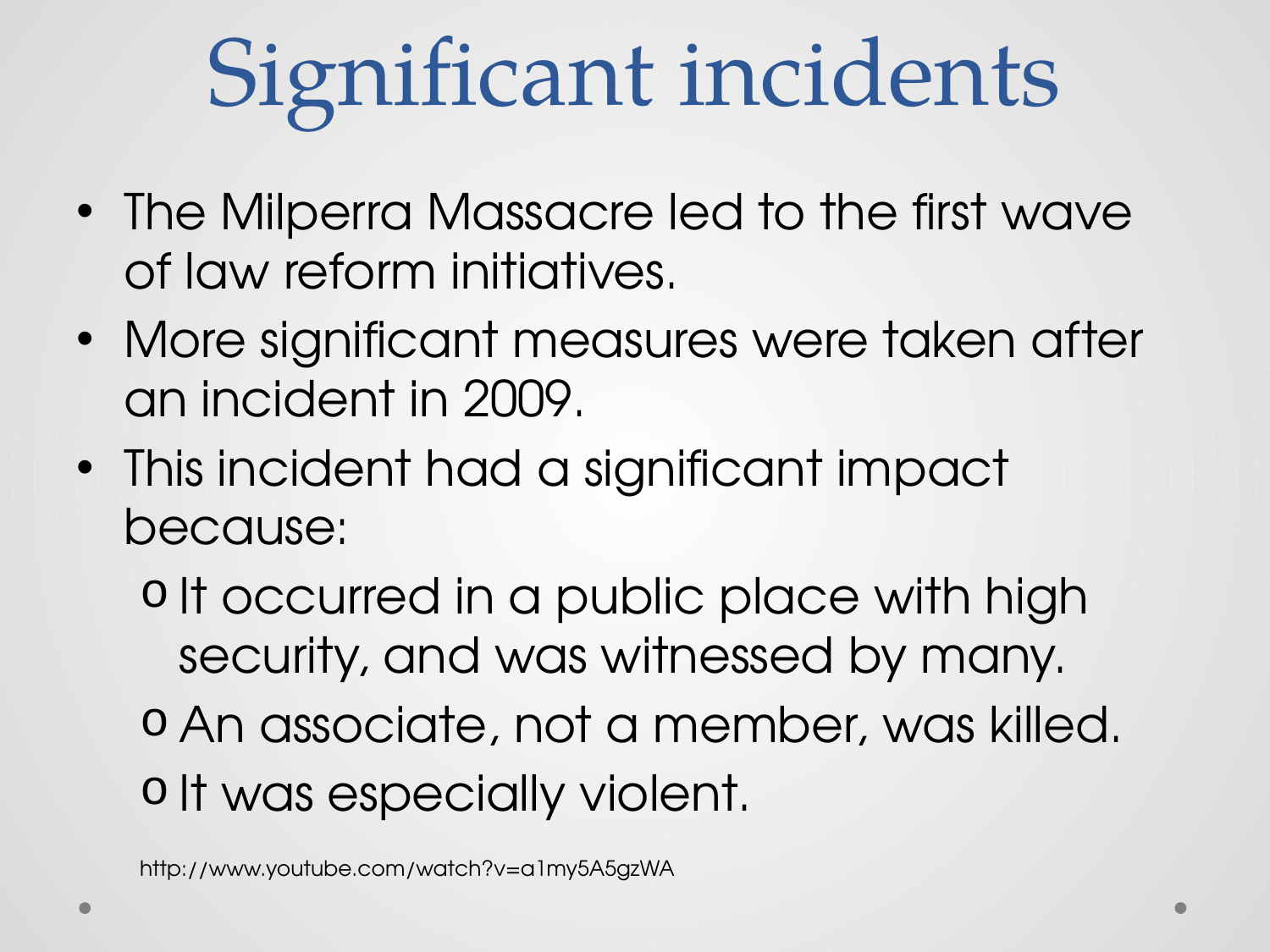

# Significant incidents
The Milperra Massacre led to the first wave of law reform initiatives.
More significant measures were taken after an incident in 2009.
This incident had a significant impact because:
It occurred in a public place with high security, and was witnessed by many.
An associate, not a member, was killed.
It was especially violent.

http://www.youtube.com/watch?v=a1my5A5gzWA